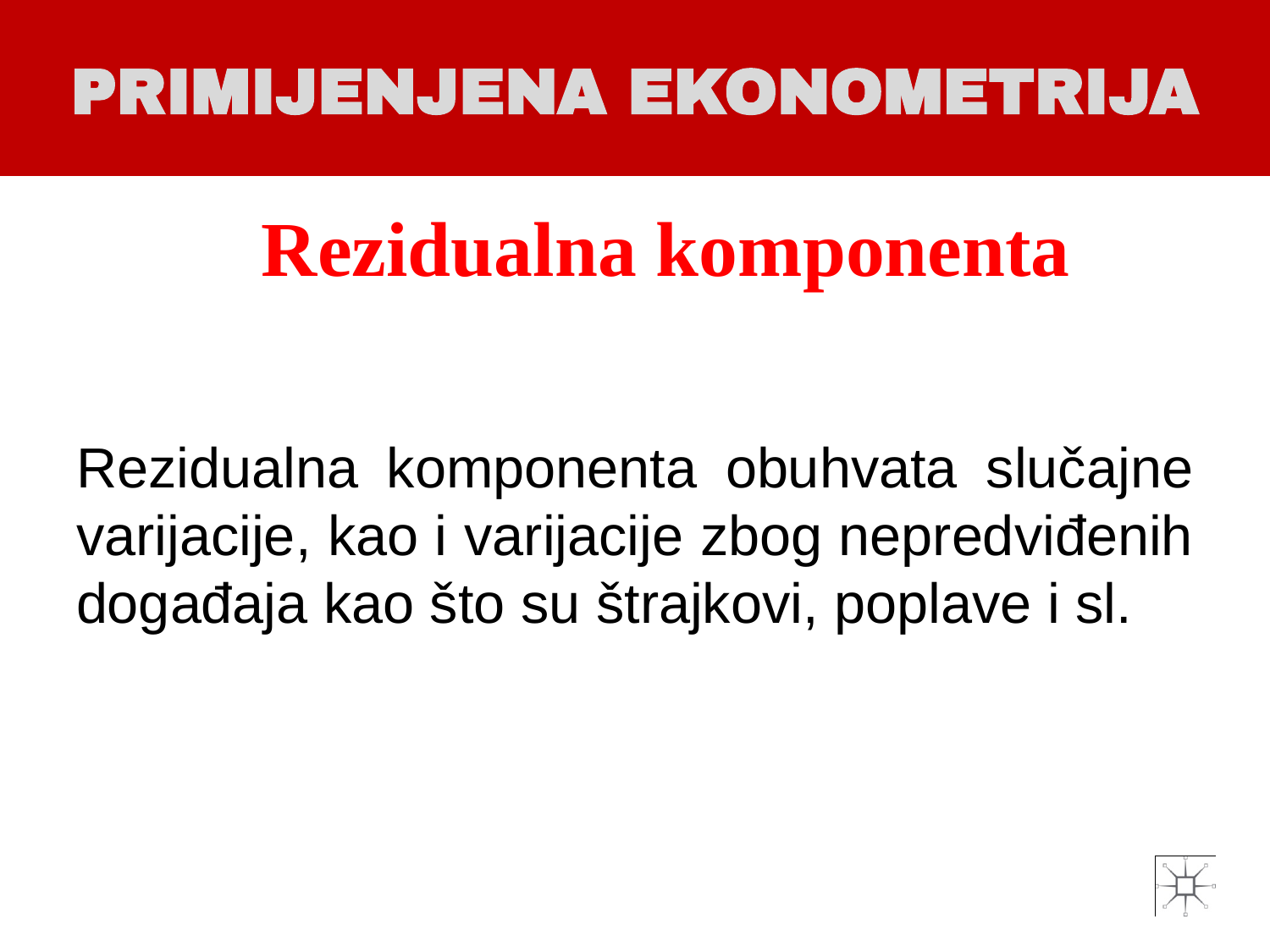

PRIMIJENJENA EKONOMETRIJA
# Rezidualna komponenta

Rezidualna komponenta obuhvata slučajne varijacije, kao i varijacije zbog nepredviđenih događaja kao što su štrajkovi, poplave i sl.